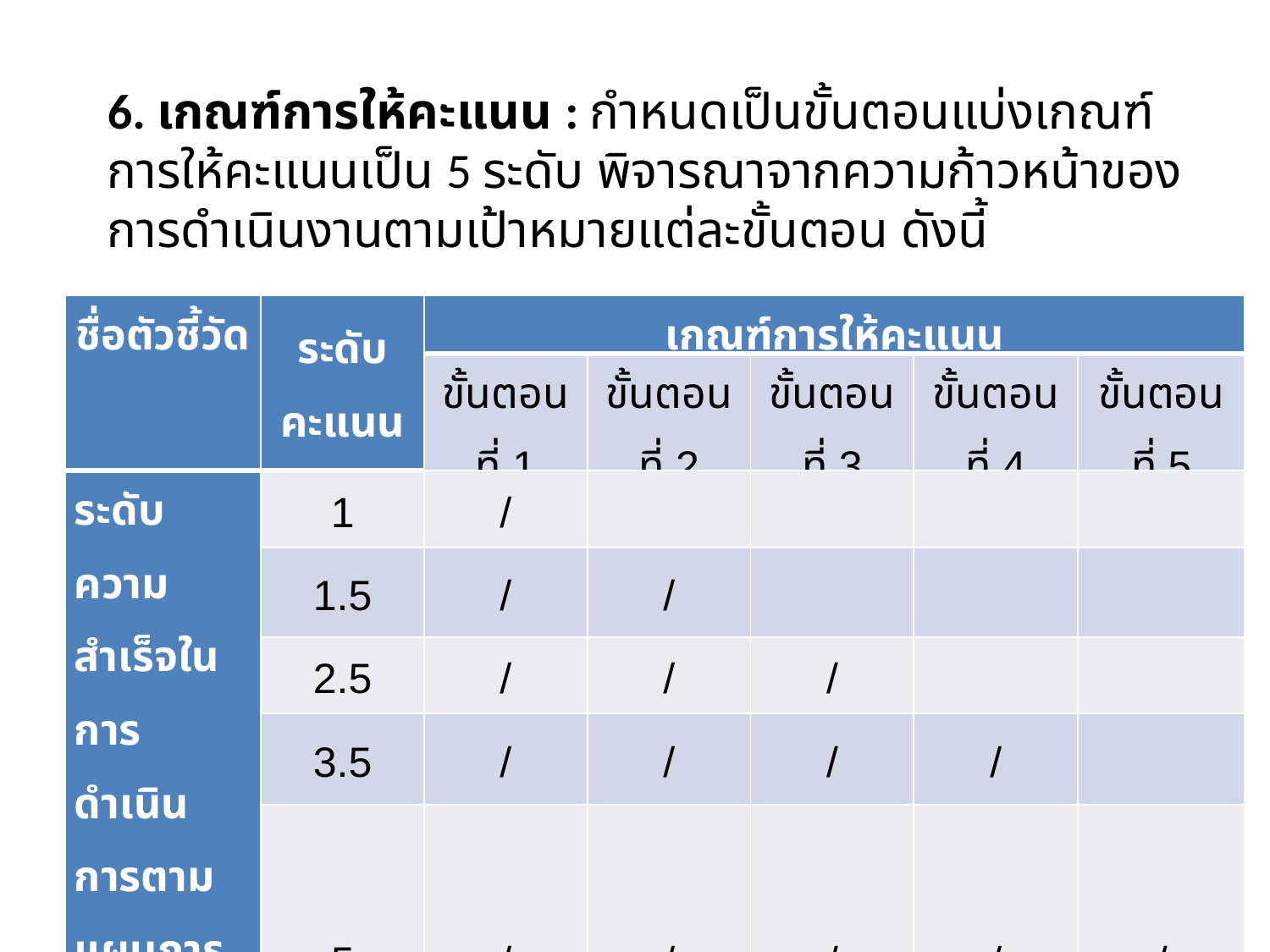

6. เกณฑ์การให้คะแนน : กำหนดเป็นขั้นตอนแบ่งเกณฑ์การให้คะแนนเป็น 5 ระดับ พิจารณาจากความก้าวหน้าของการดำเนินงานตามเป้าหมายแต่ละขั้นตอน ดังนี้
| ชื่อตัวชี้วัด | ระดับคะแนน | เกณฑ์การให้คะแนน |  |  |  |  |
| --- | --- | --- | --- | --- | --- | --- |
|  |  | ขั้นตอนที่ 1 | ขั้นตอนที่ 2 | ขั้นตอนที่ 3 | ขั้นตอนที่ 4 | ขั้นตอนที่ 5 |
| ระดับความสำเร็จในการดำเนินการตามแผนการสร้างความรู้ความเข้าใจฯ | 1 | / |  |  |  |  |
|  | 1.5 | / | / |  |  |  |
|  | 2.5 | / | / | / |  |  |
|  | 3.5 | / | / | / | / |  |
|  | 5 | / | / | / | / | / |